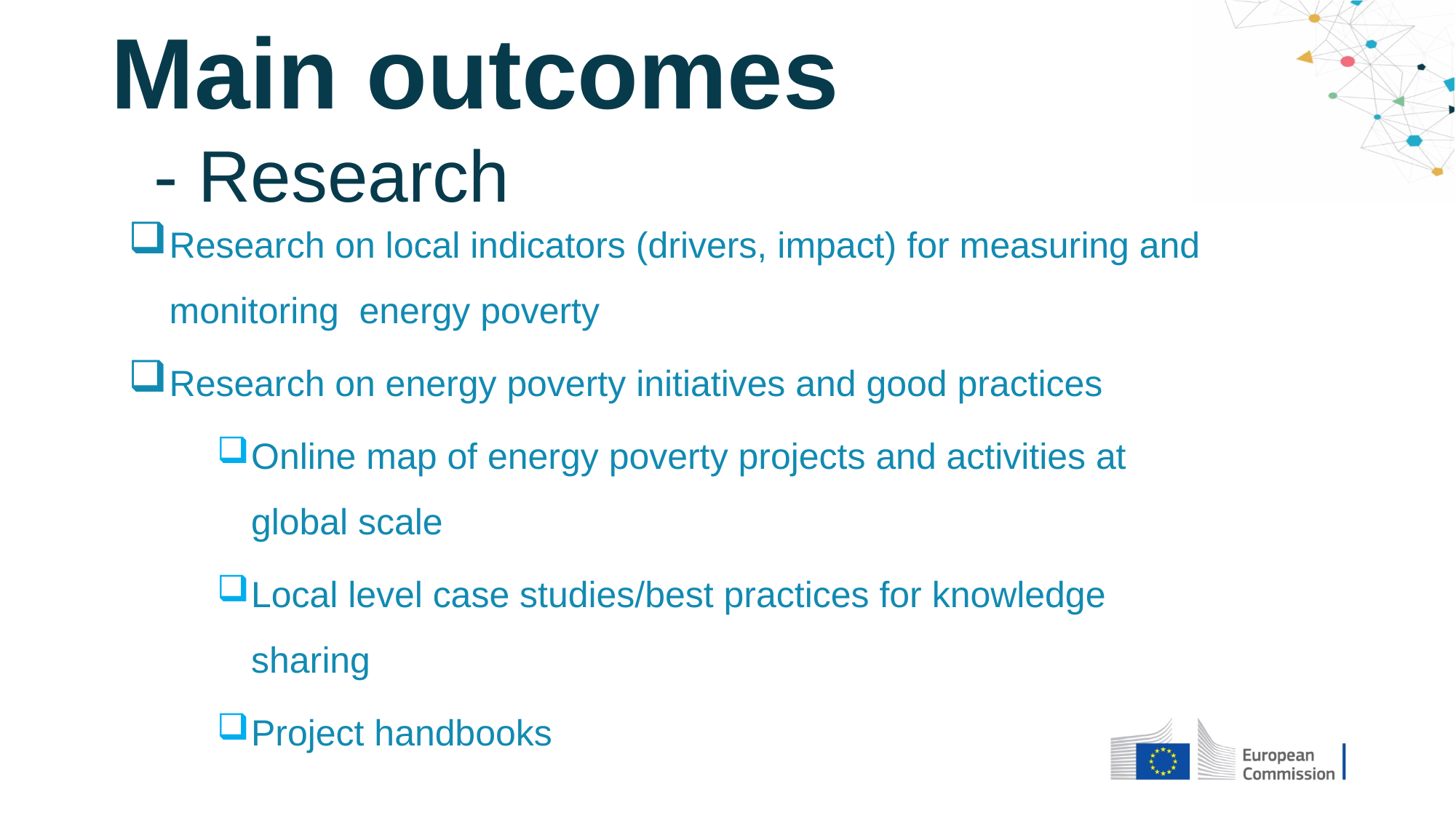

# Main outcomes - Research
Research on local indicators (drivers, impact) for measuring and monitoring  energy poverty
Research on energy poverty initiatives and good practices
Online map of energy poverty projects and activities at global scale
Local level case studies/best practices for knowledge sharing
Project handbooks